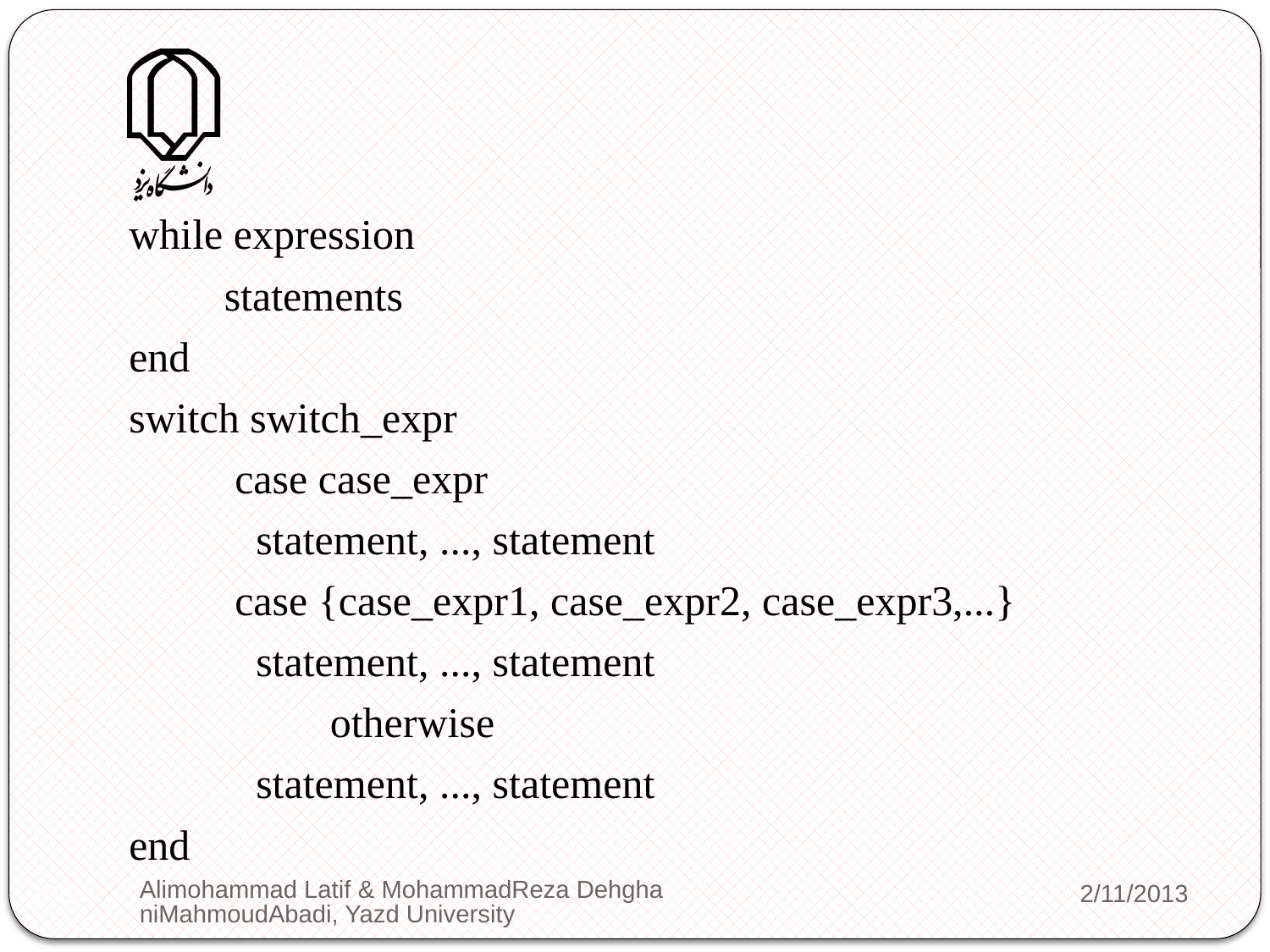

while expression
         statements
end
switch switch_expr
          case case_expr
            statement, ..., statement
          case {case_expr1, case_expr2, case_expr3,...}
            statement, ..., statement
                   otherwise
            statement, ..., statement
end
Alimohammad Latif & MohammadReza DehghaniMahmoudAbadi, Yazd University
2/11/2013
108